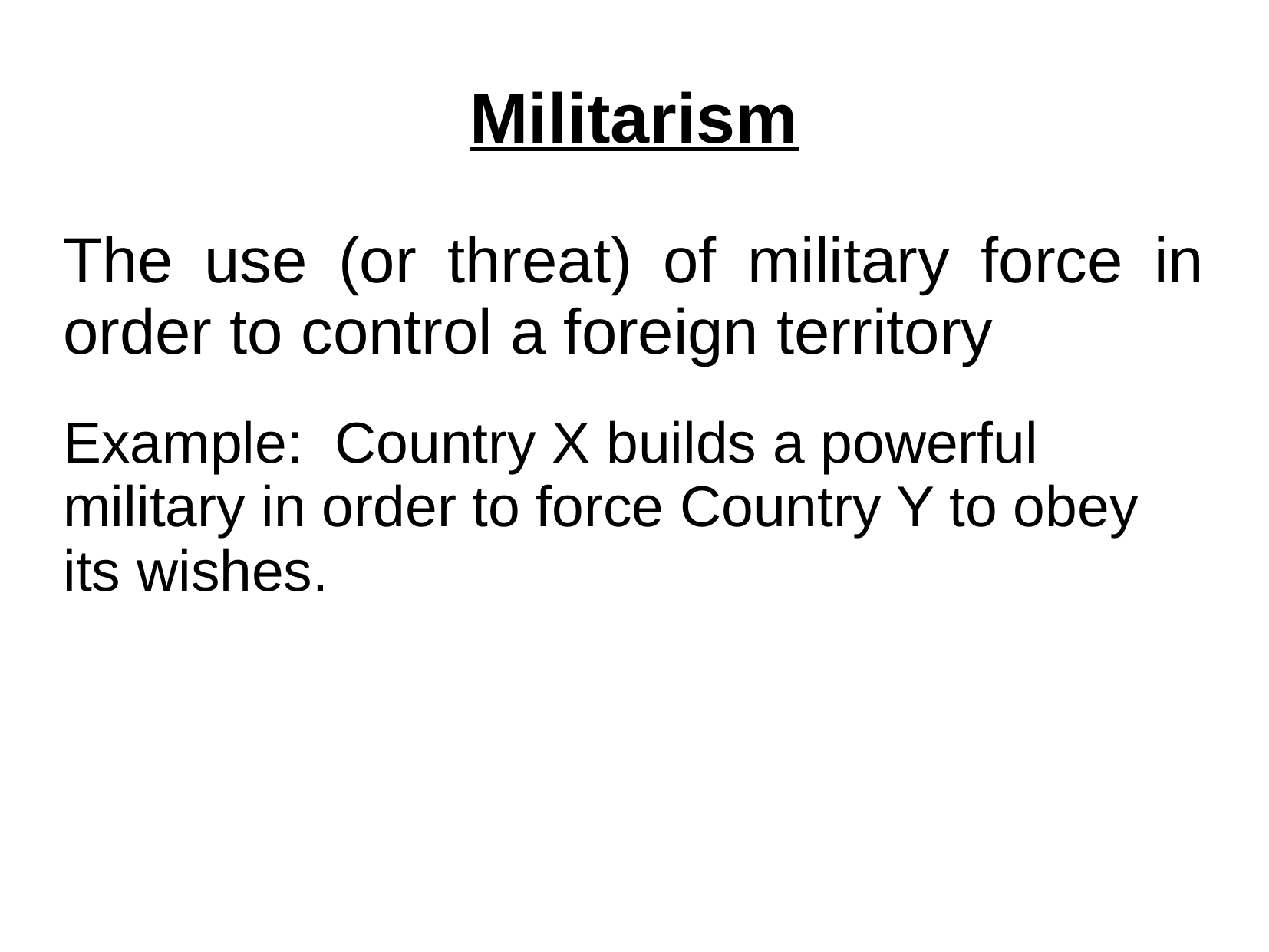

Militarism
The use (or threat) of military force in order to control a foreign territory

Example:  Country X builds a powerful military in order to force Country Y to obey its wishes.